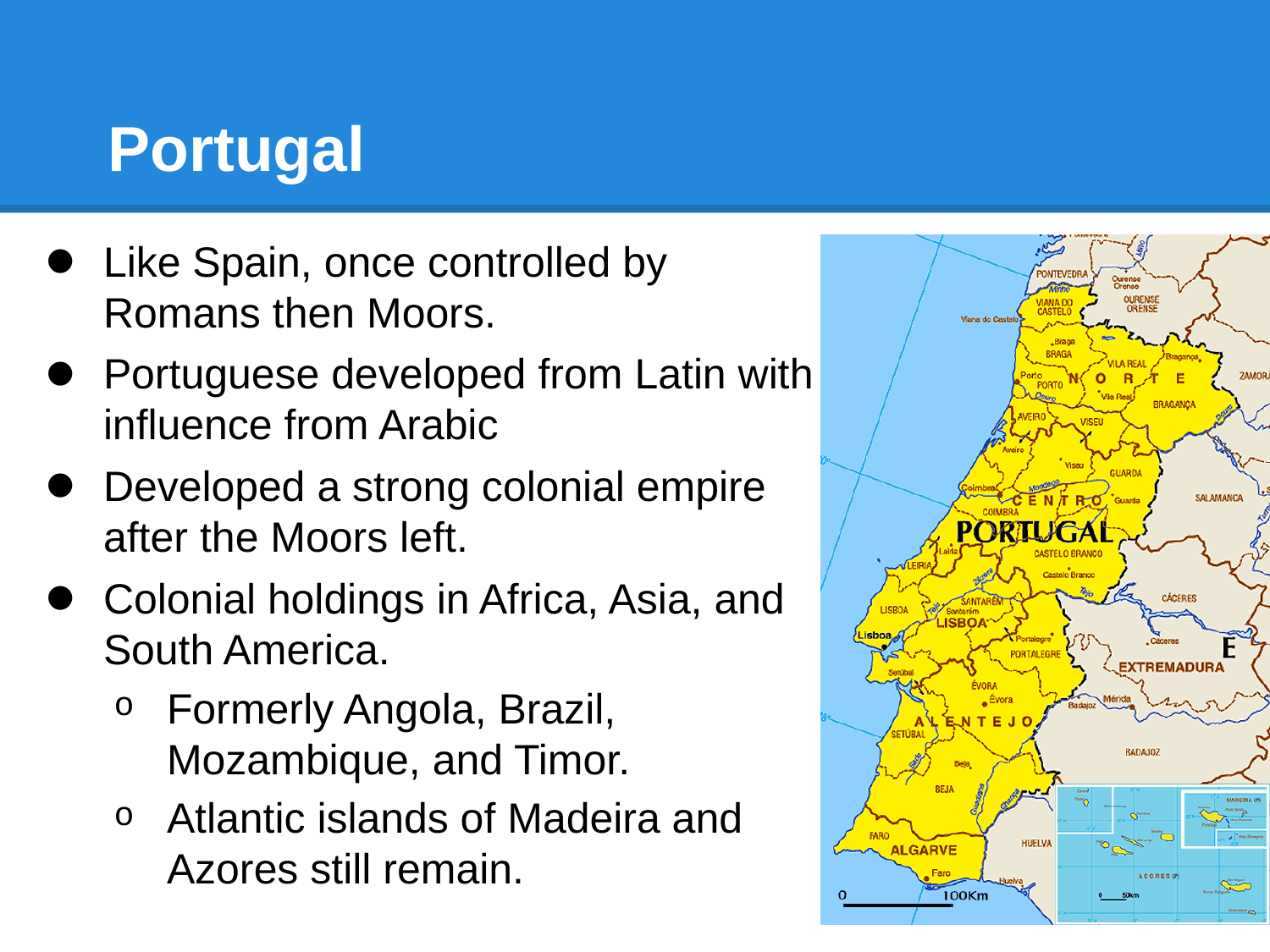

# Portugal
Like Spain, once controlled by Romans then Moors.
Portuguese developed from Latin with influence from Arabic
Developed a strong colonial empire after the Moors left.
Colonial holdings in Africa, Asia, and South America.
Formerly Angola, Brazil, Mozambique, and Timor.
Atlantic islands of Madeira and Azores still remain.